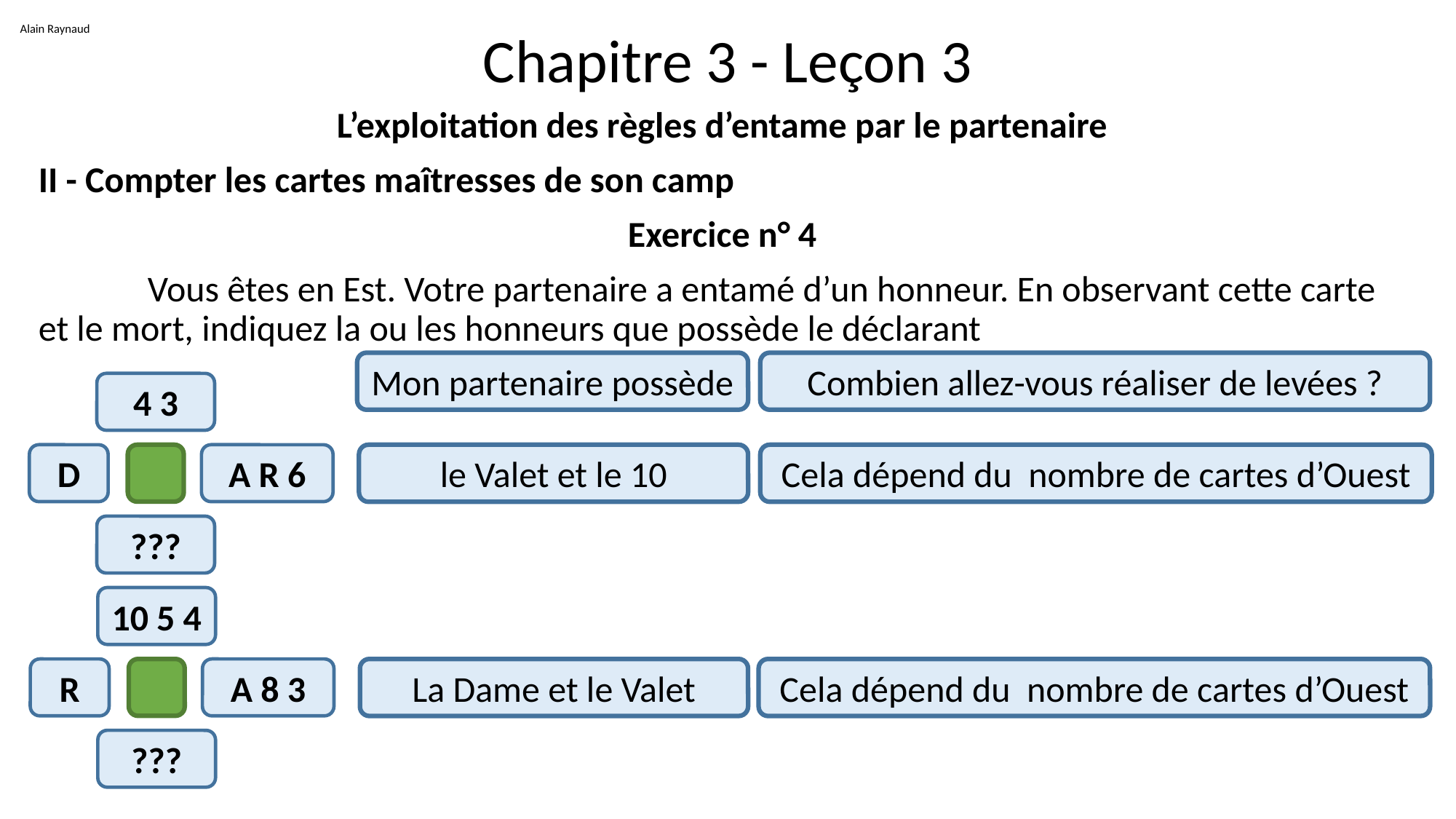

Alain Raynaud
# Chapitre 3 - Leçon 3
L’exploitation des règles d’entame par le partenaire
II - Compter les cartes maîtresses de son camp
Exercice n° 4
	Vous êtes en Est. Votre partenaire a entamé d’un honneur. En observant cette carte et le mort, indiquez la ou les honneurs que possède le déclarant
Combien allez-vous réaliser de levées ?
Mon partenaire possède
4 3
D

A R 6
???
le Valet et le 10
Cela dépend du  nombre de cartes d’Ouest
10 5 4
R

A 8 3
???
La Dame et le Valet
Cela dépend du  nombre de cartes d’Ouest